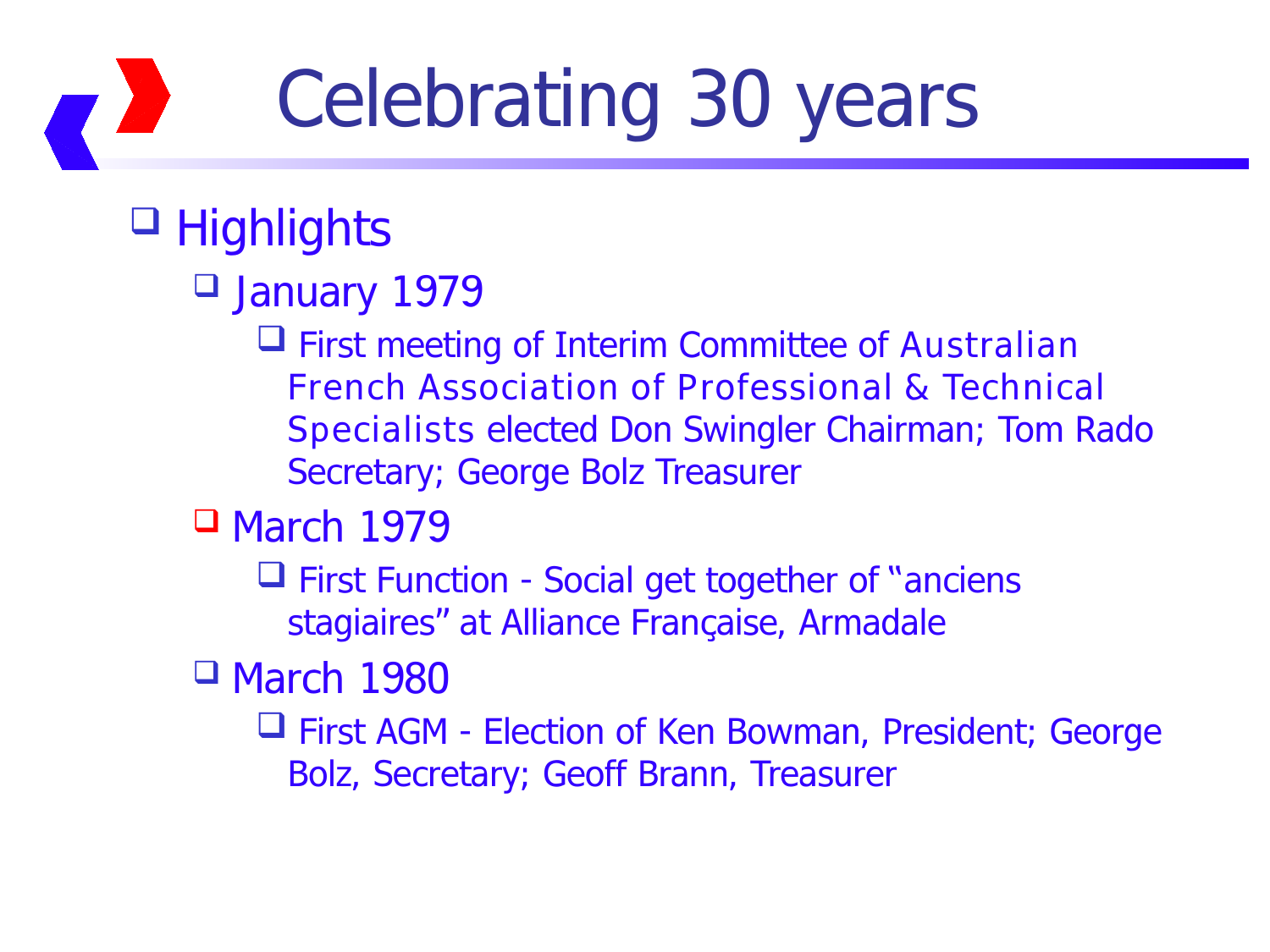

Celebrating 30 years
Highlights
January 1979
 First meeting of Interim Committee of Australian French Association of Professional & Technical Specialists elected Don Swingler Chairman; Tom Rado Secretary; George Bolz Treasurer
March 1979
 First Function - Social get together of “anciens stagiaires” at Alliance Française, Armadale
March 1980
 First AGM - Election of Ken Bowman, President; George Bolz, Secretary; Geoff Brann, Treasurer